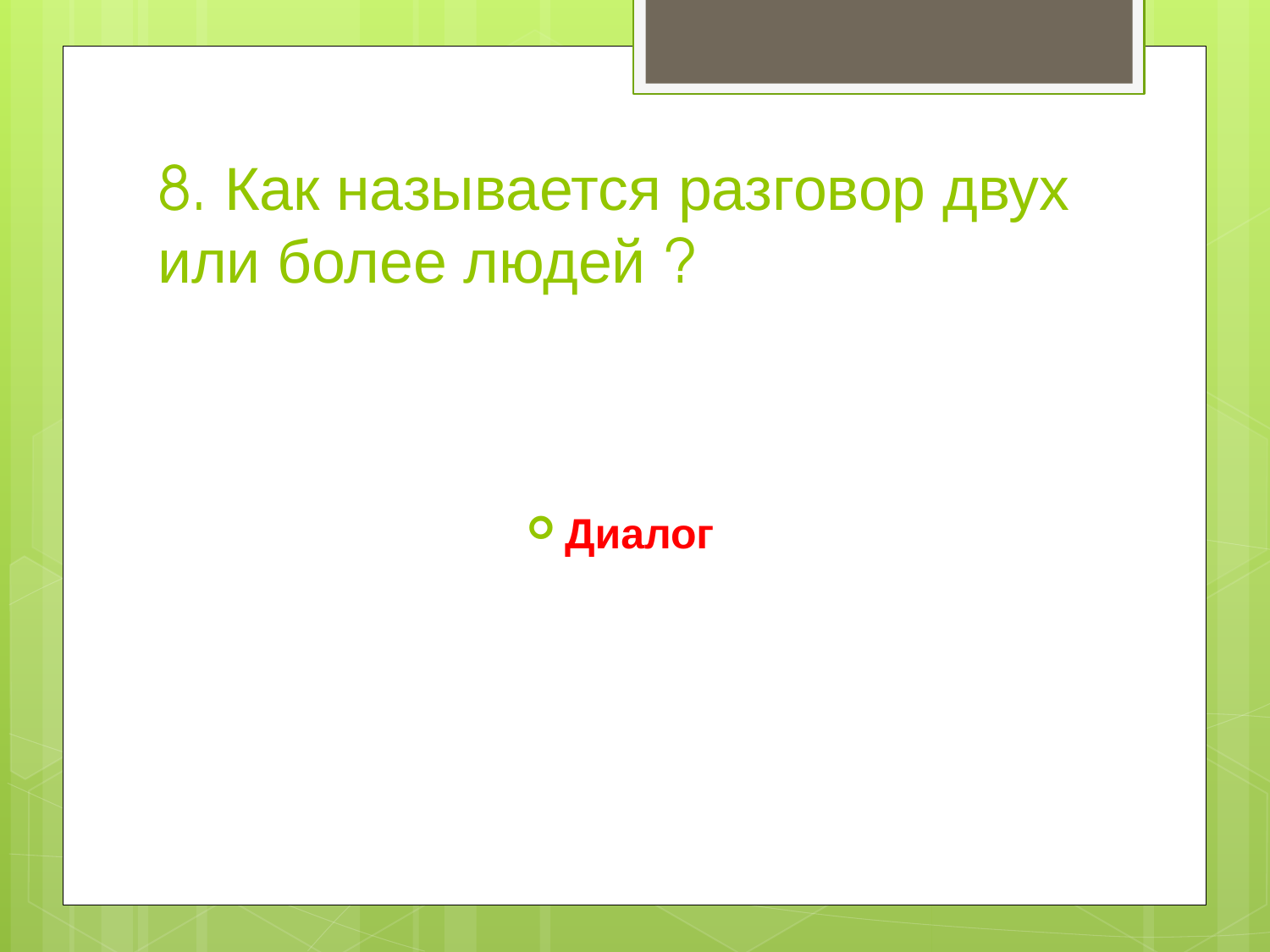

# 8. Как называется разговор двух или более людей ?

Диалог